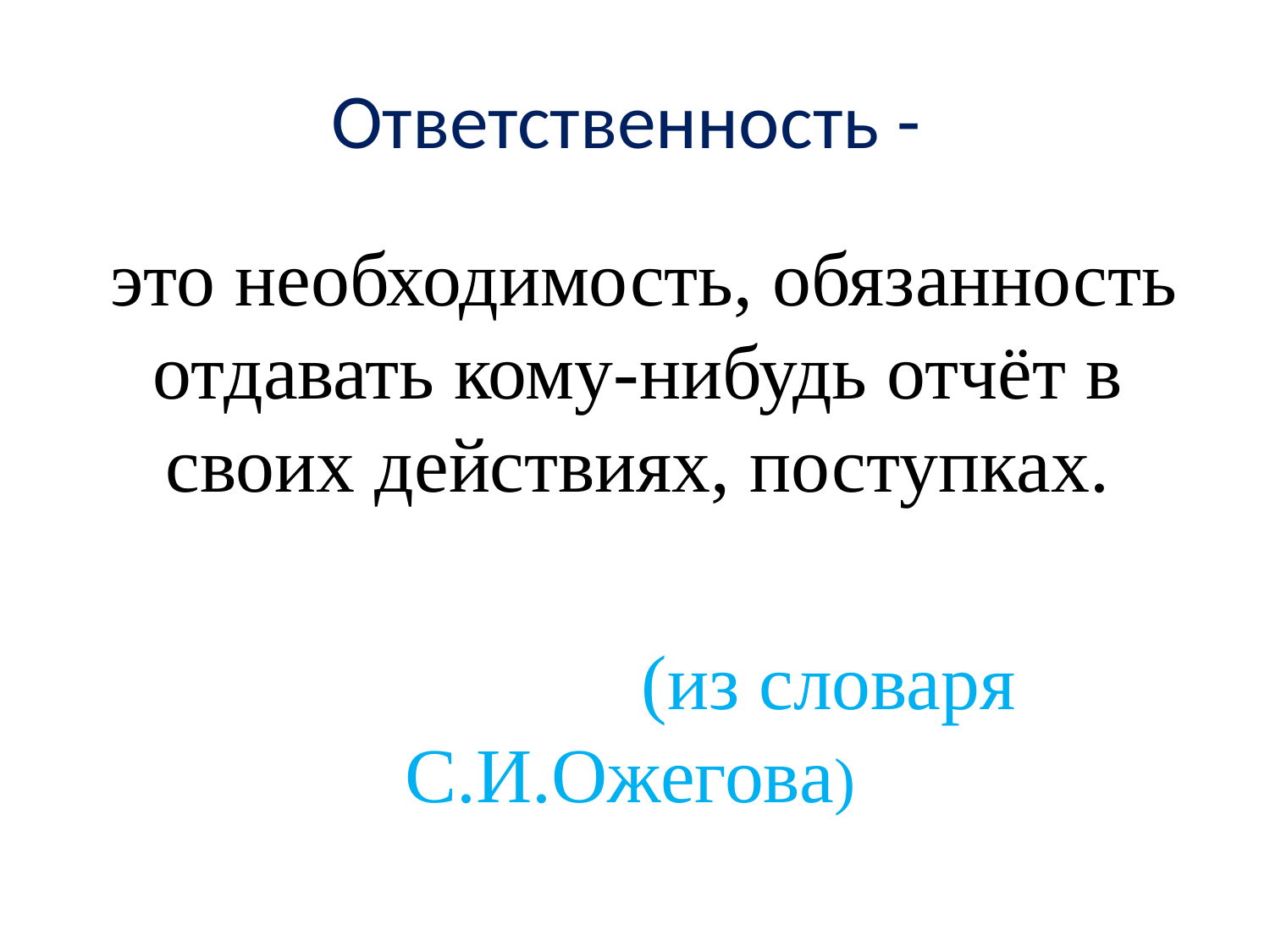

# Ответственность -
 это необходимость, обязанность отдавать кому-нибудь отчёт в своих действиях, поступках.

	             	(из словаря С.И.Ожегова)